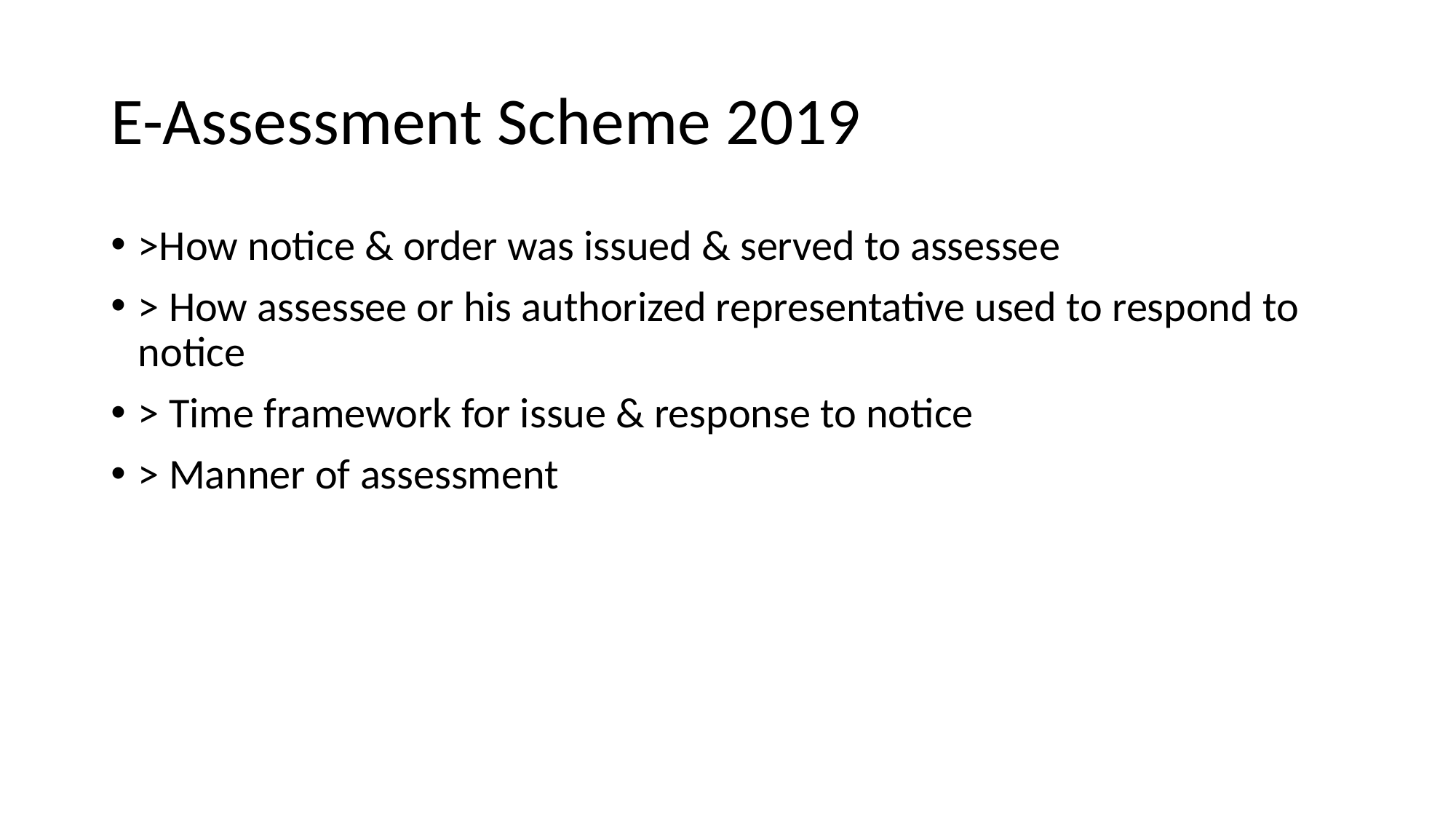

# E-Assessment Scheme 2019
>How notice & order was issued & served to assessee
> How assessee or his authorized representative used to respond to notice
> Time framework for issue & response to notice
> Manner of assessment